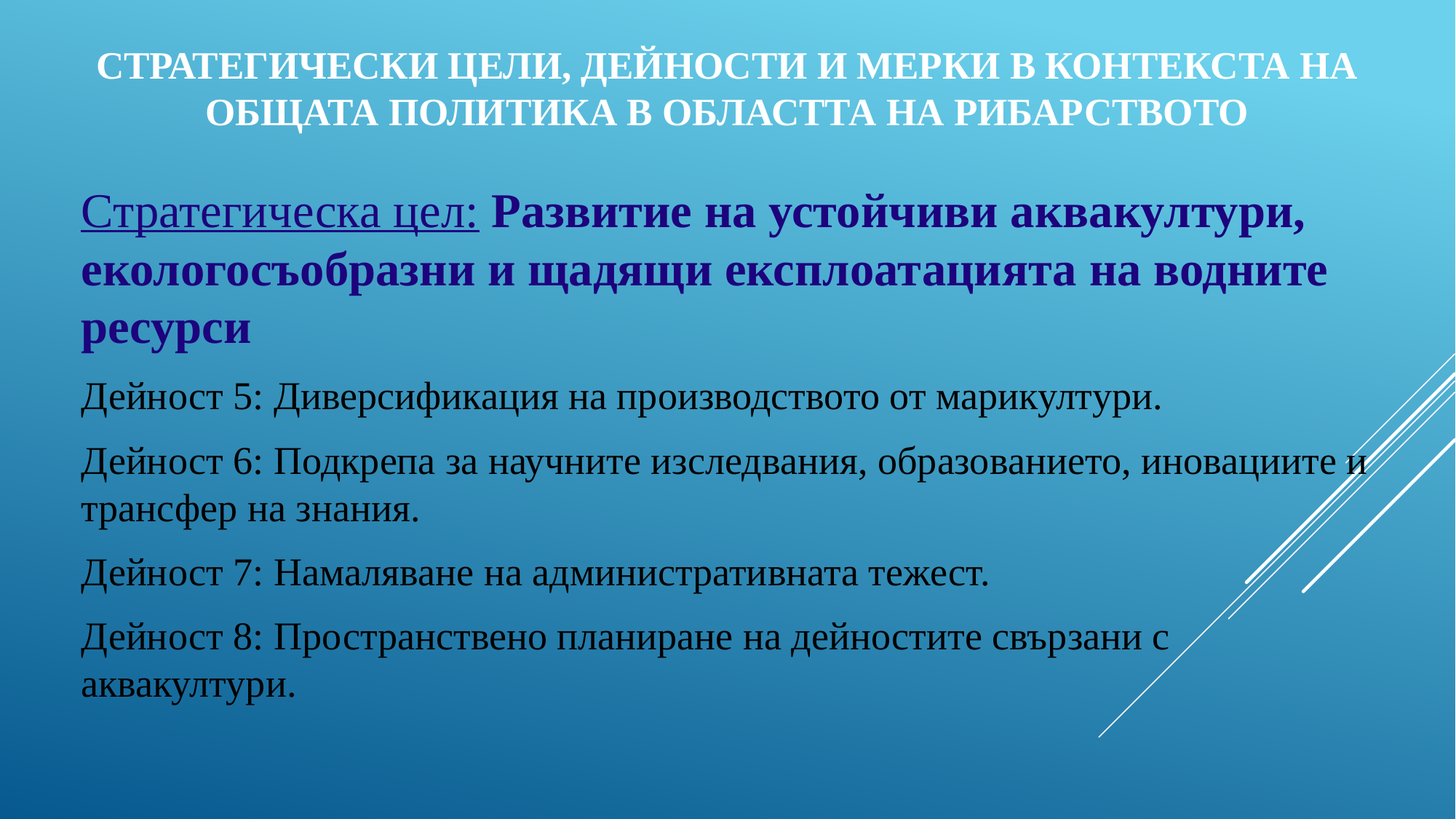

# СТРАТЕГИЧЕСКИ ЦЕЛИ, ДЕЙНОСТИ И МЕРКИ В КОНТЕКСТА НА ОБЩАТА ПОЛИТИКА В ОБЛАСТТА НА РИБАРСТВОТО
Стратегическа цел: Развитие на устойчиви аквакултури, екологосъобразни и щадящи експлоатацията на водните ресурси
Дейност 5: Диверсификация на производството от марикултури.
Дейност 6: Подкрепа за научните изследвания, образованието, иновациите и трансфер на знания.
Дейност 7: Намаляване на административната тежест.
Дейност 8: Пространствено планиране на дейностите свързани с аквакултури.